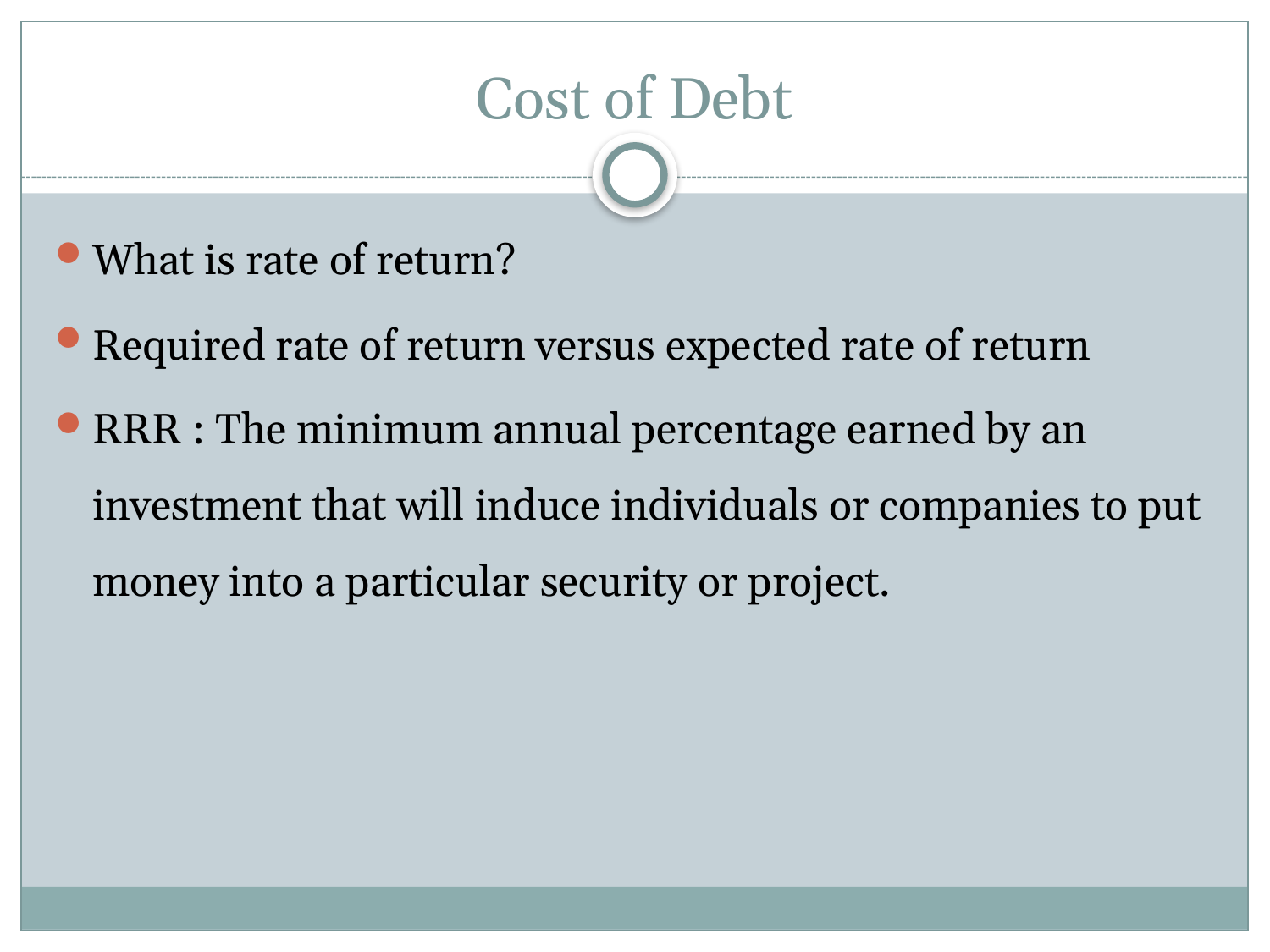

# Cost of Debt
What is rate of return?
Required rate of return versus expected rate of return
RRR : The minimum annual percentage earned by an investment that will induce individuals or companies to put money into a particular security or project.